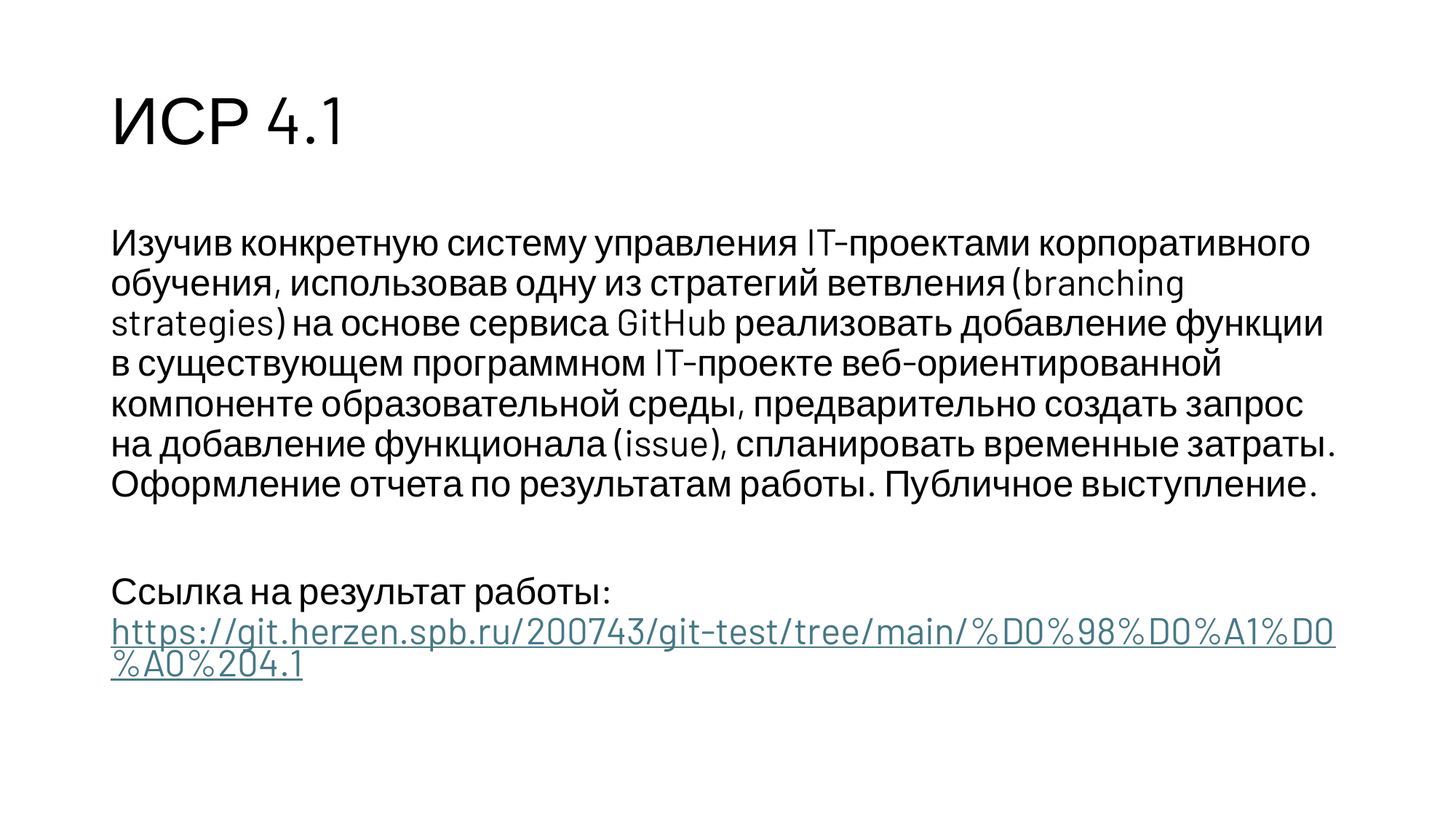

# ИСР 4.1
Изучив конкретную систему управления IT-проектами корпоративного обучения, использовав одну из стратегий ветвления (branching strategies) на основе сервиса GitHub реализовать добавление функции в существующем программном IT-проекте веб-ориентированной компоненте образовательной среды, предварительно создать запрос на добавление функционала (issue), спланировать временные затраты. Оформление отчета по результатам работы. Публичное выступление.

Ссылка на результат работы: https://git.herzen.spb.ru/200743/git-test/tree/main/%D0%98%D0%A1%D0%A0%204.1